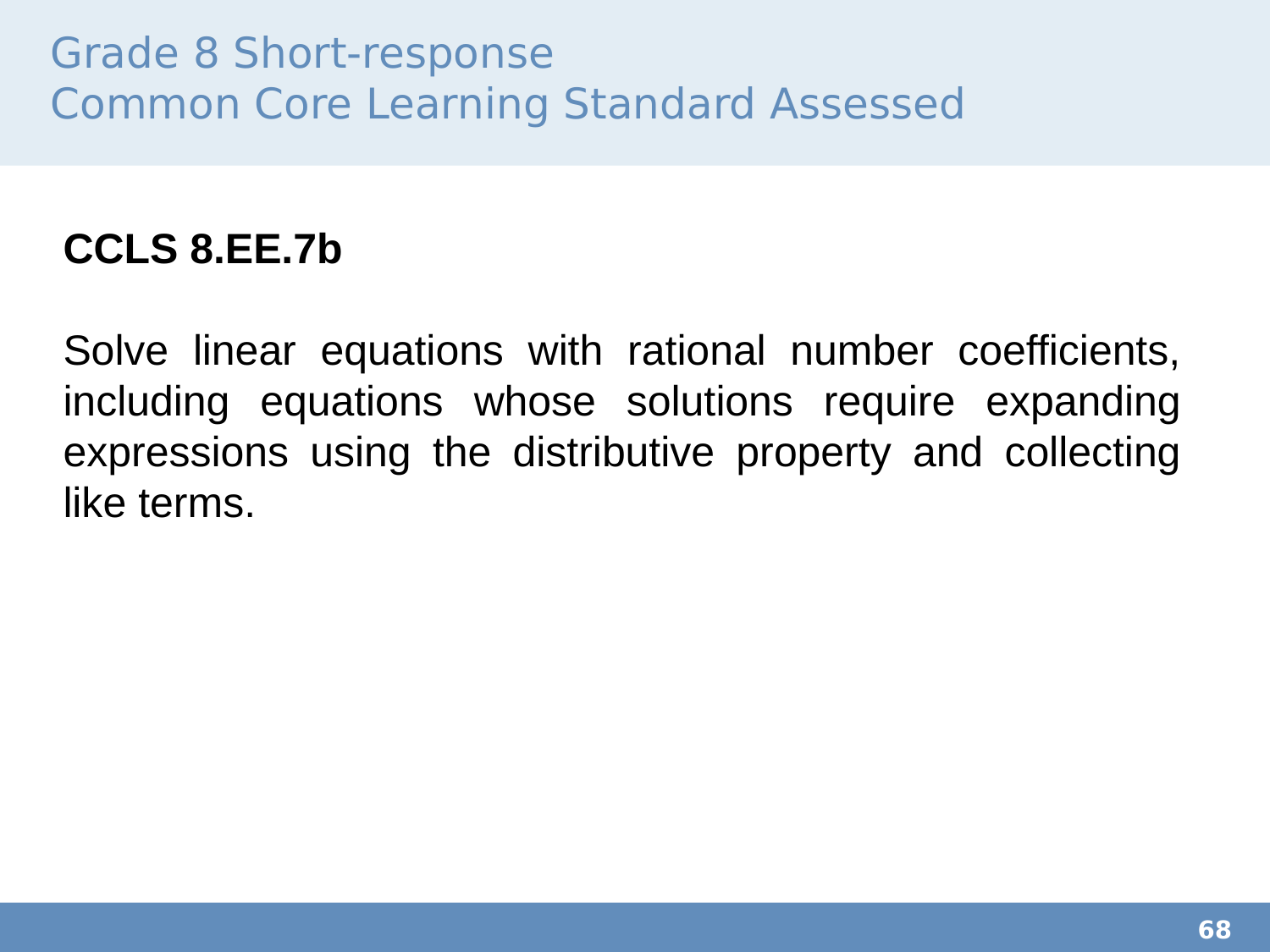

# Grade 8 Short-response Common Core Learning Standard Assessed
CCLS 8.EE.7b

Solve linear equations with rational number coefficients, including equations whose solutions require expanding expressions using the distributive property and collecting like terms.

68